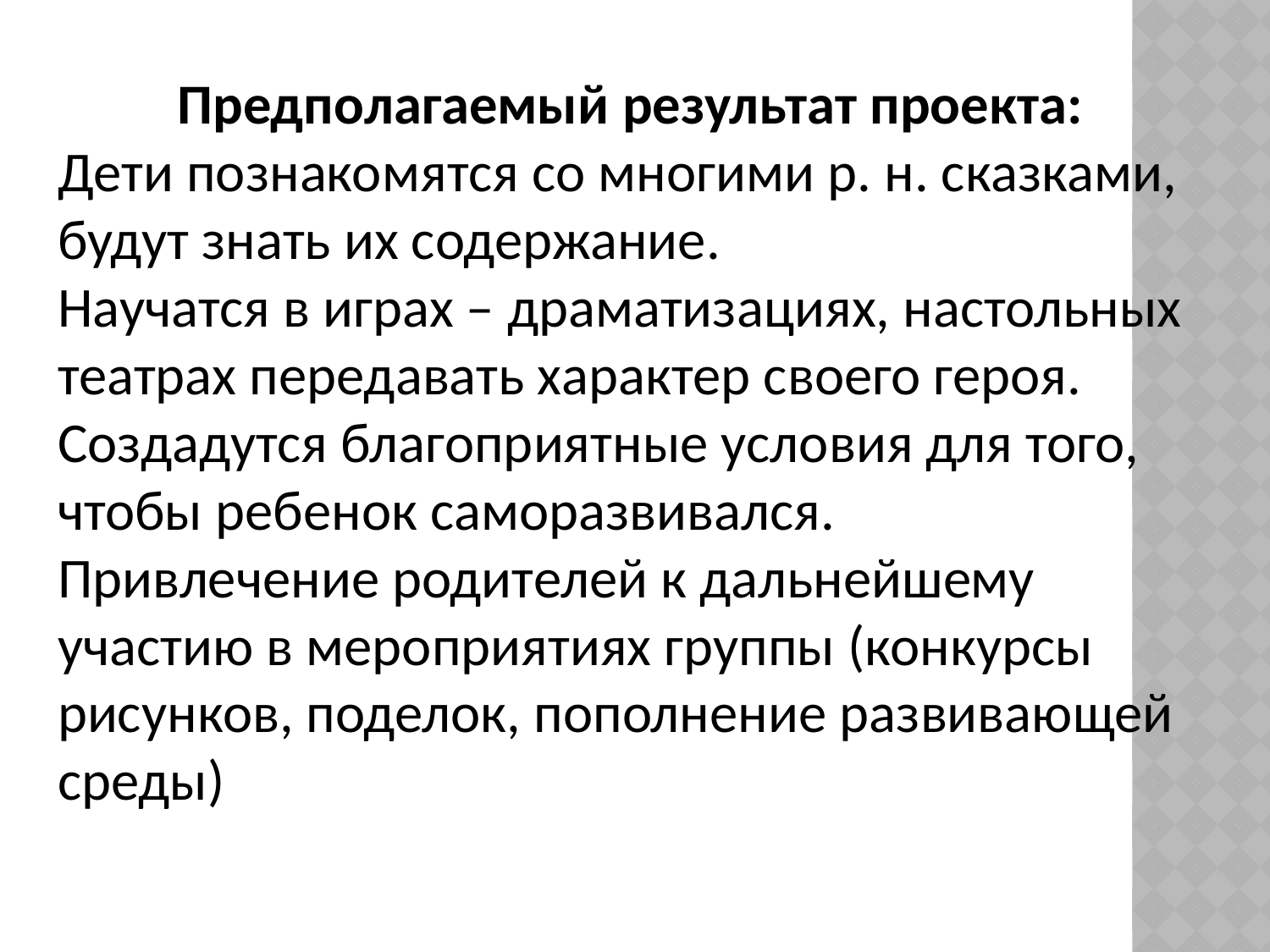

Предполагаемый результат проекта:
Дети познакомятся со многими р. н. сказками, будут знать их содержание.
Научатся в играх – драматизациях, настольных театрах передавать характер своего героя.
Создадутся благоприятные условия для того, чтобы ребенок саморазвивался.
Привлечение родителей к дальнейшему участию в мероприятиях группы (конкурсы рисунков, поделок, пополнение развивающей среды)